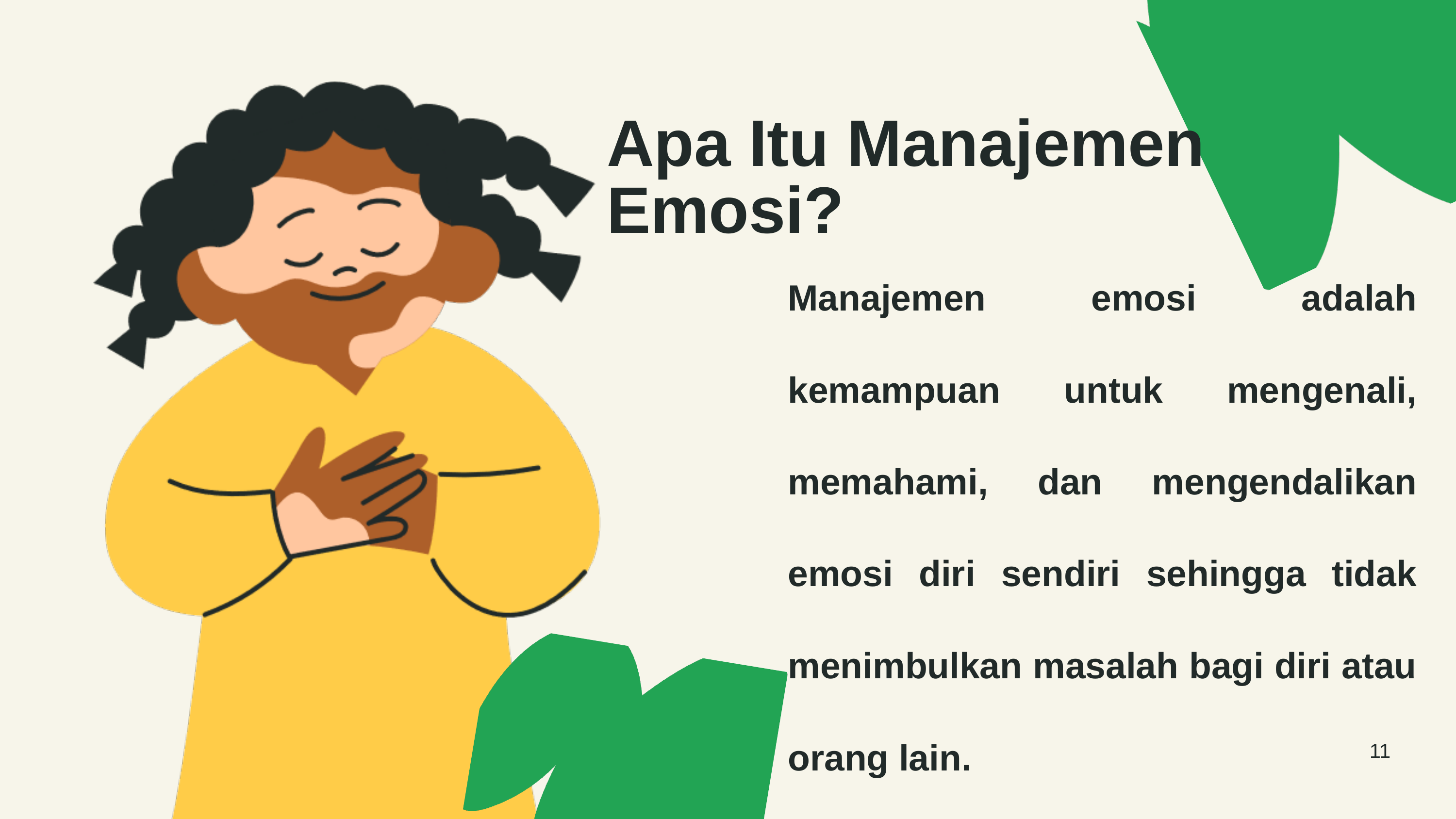

Apa Itu Manajemen Emosi?
Manajemen emosi adalah kemampuan untuk mengenali, memahami, dan mengendalikan emosi diri sendiri sehingga tidak menimbulkan masalah bagi diri atau orang lain.

11